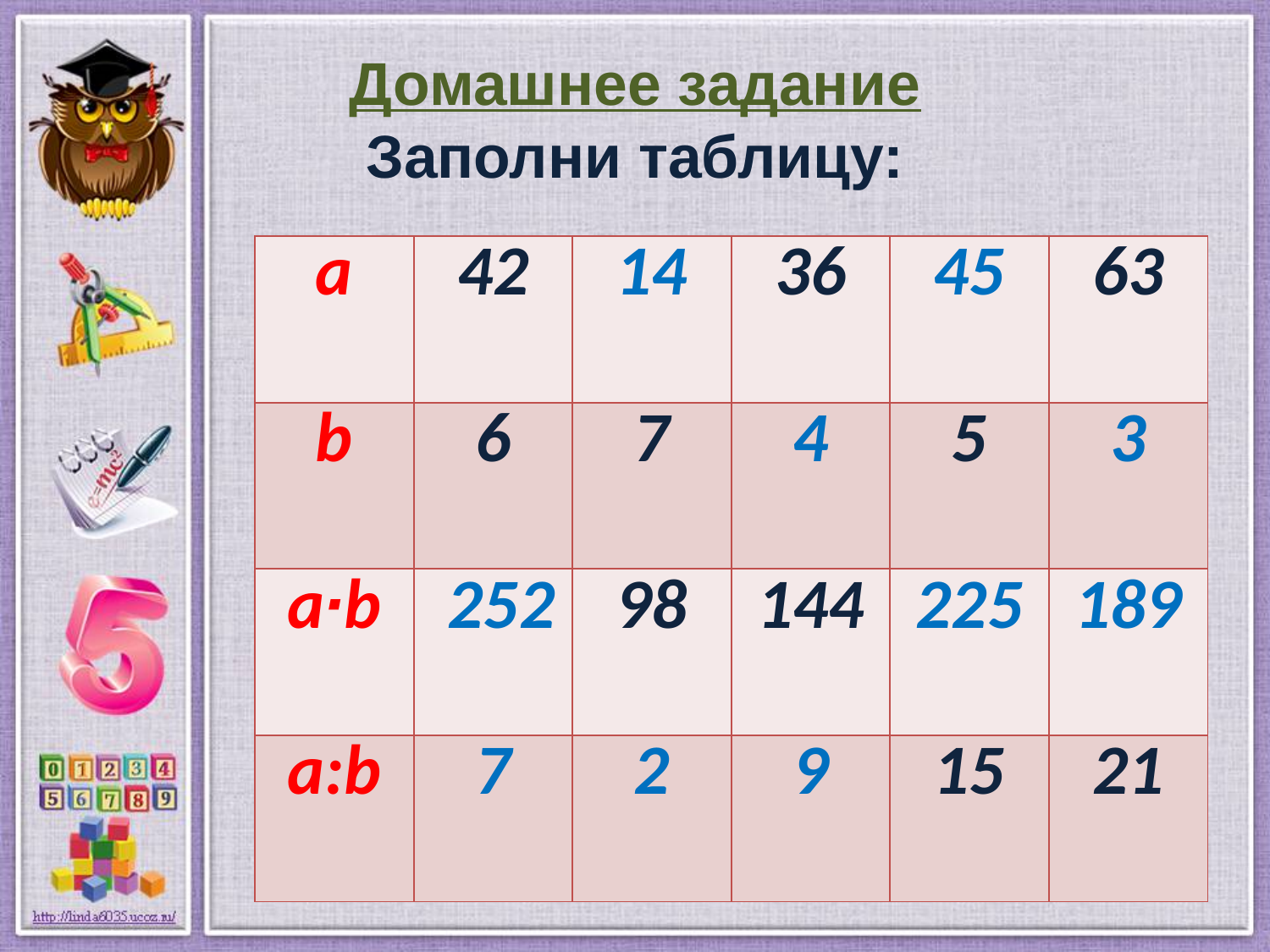

# Домашнее задание Заполни таблицу:
| a | 42 |  | 36 |  | 63 |
| --- | --- | --- | --- | --- | --- |
| b | 6 | 7 |  | 5 |  |
| a∙b |  | 98 | 144 |  |  |
| a:b |  |  |  | 15 | 21 |
| a | 42 | 14 | 36 | 45 | 63 |
| --- | --- | --- | --- | --- | --- |
| b | 6 | 7 | 4 | 5 | 3 |
| a∙b | 252 | 98 | 144 | 225 | 189 |
| a:b | 7 | 2 | 9 | 15 | 21 |